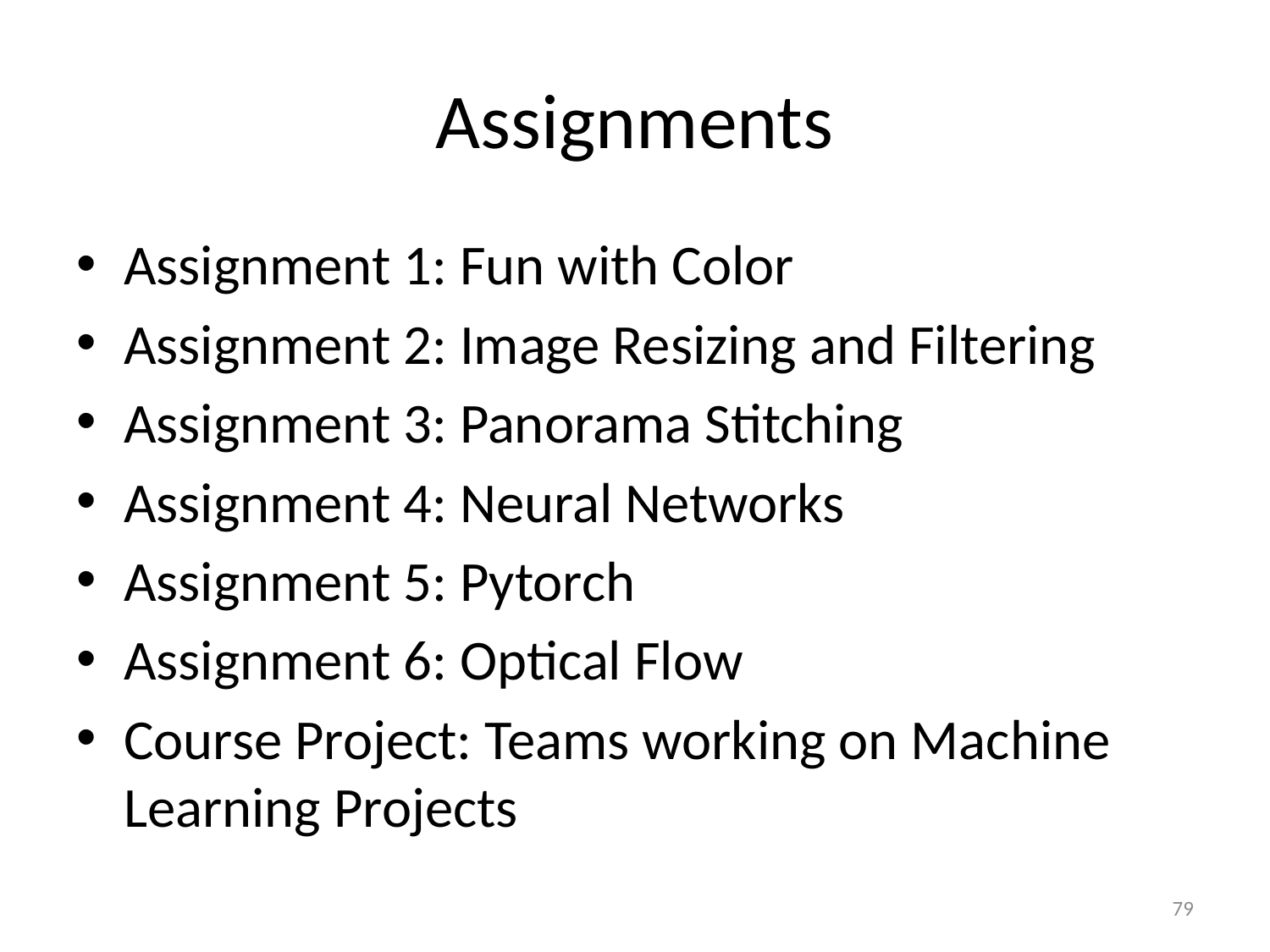

# Assignments
Assignment 1: Fun with Color
Assignment 2: Image Resizing and Filtering
Assignment 3: Panorama Stitching
Assignment 4: Neural Networks
Assignment 5: Pytorch
Assignment 6: Optical Flow
Course Project: Teams working on Machine Learning Projects
79